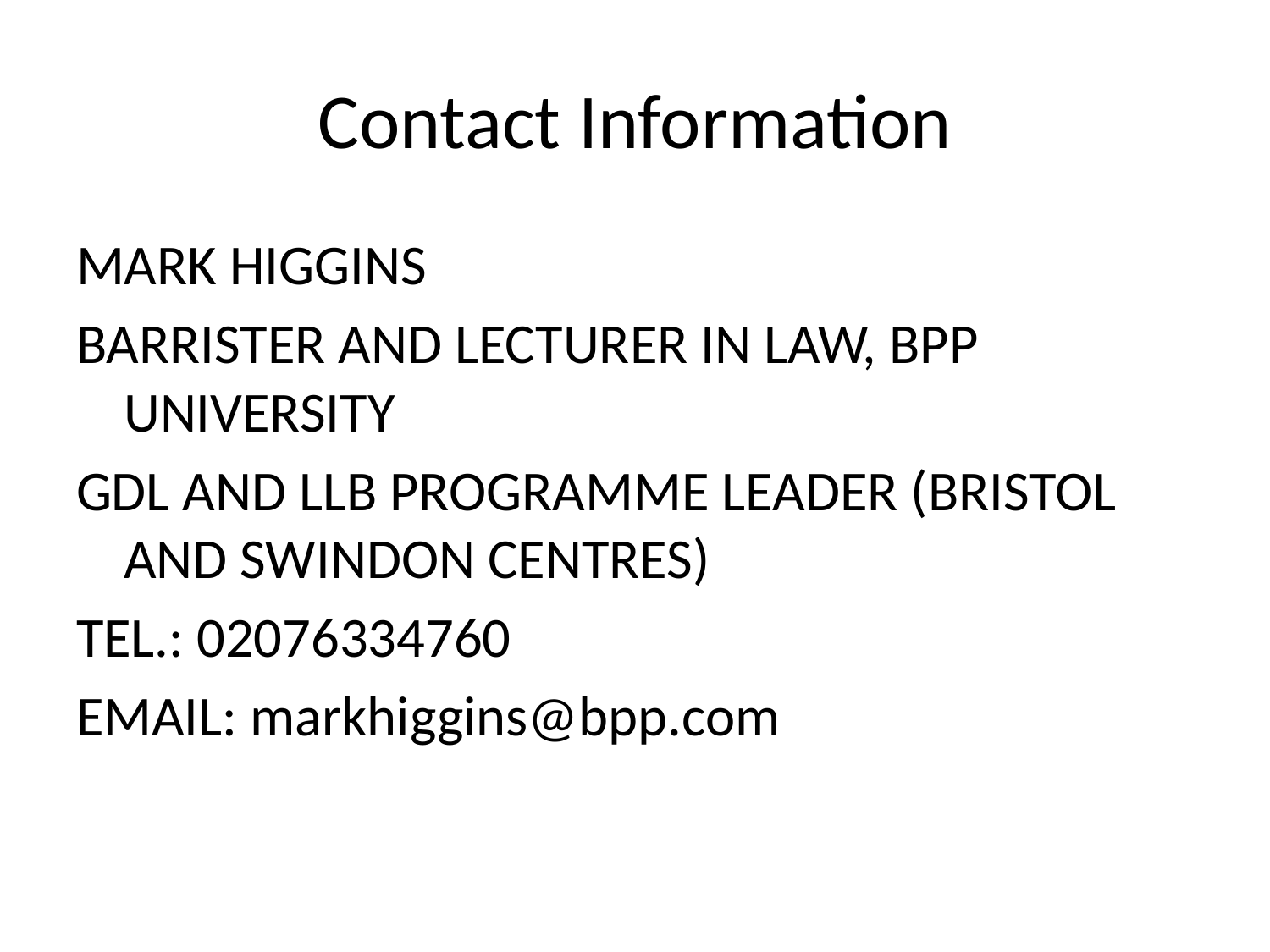

# Contact Information
MARK HIGGINS
BARRISTER AND LECTURER IN LAW, BPP UNIVERSITY
GDL AND LLB PROGRAMME LEADER (BRISTOL AND SWINDON CENTRES)
TEL.: 02076334760
EMAIL: markhiggins@bpp.com